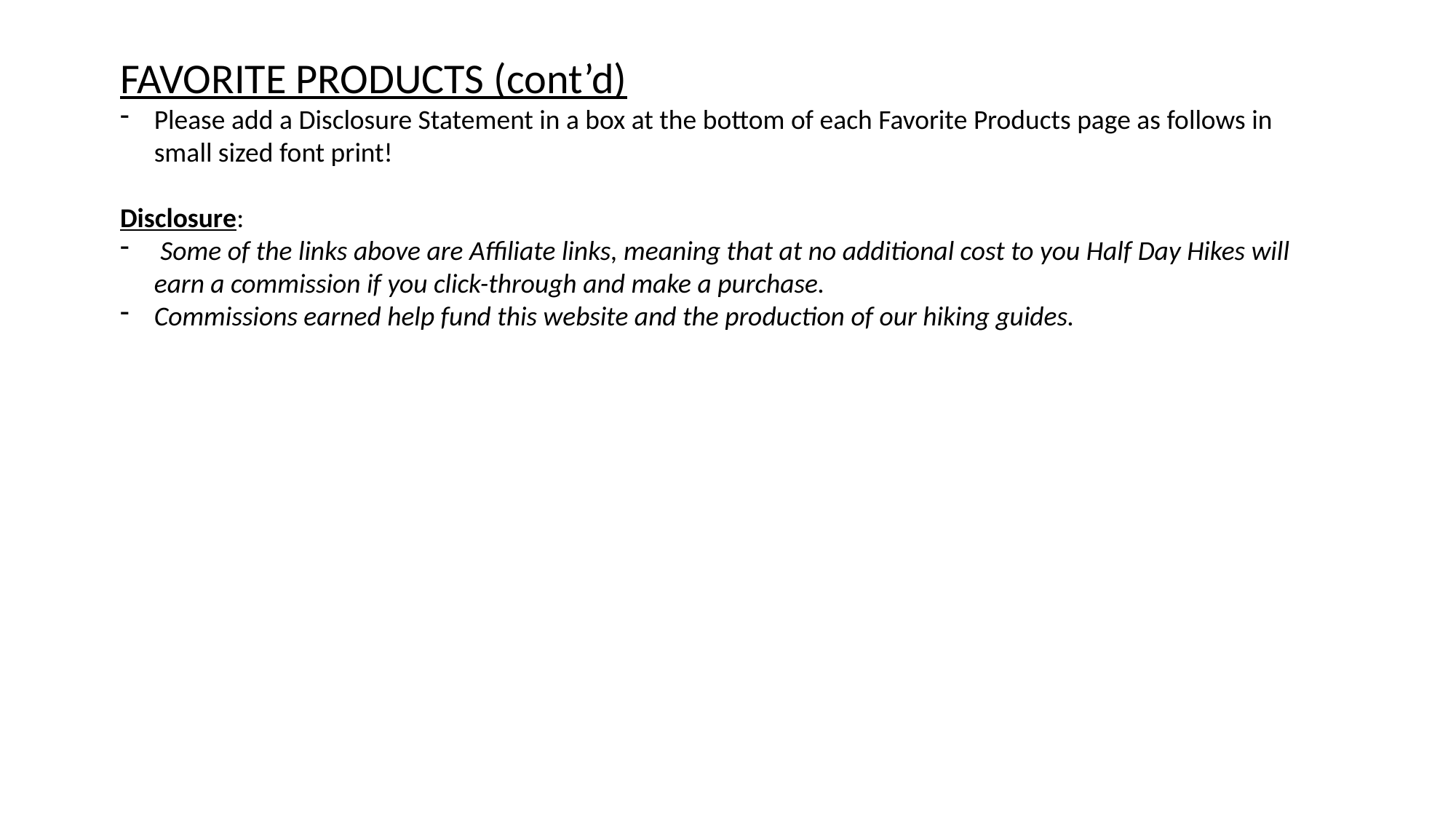

FAVORITE PRODUCTS (cont’d)
Please add a Disclosure Statement in a box at the bottom of each Favorite Products page as follows in small sized font print!

Disclosure:
 Some of the links above are Affiliate links, meaning that at no additional cost to you Half Day Hikes will earn a commission if you click-through and make a purchase.
Commissions earned help fund this website and the production of our hiking guides.